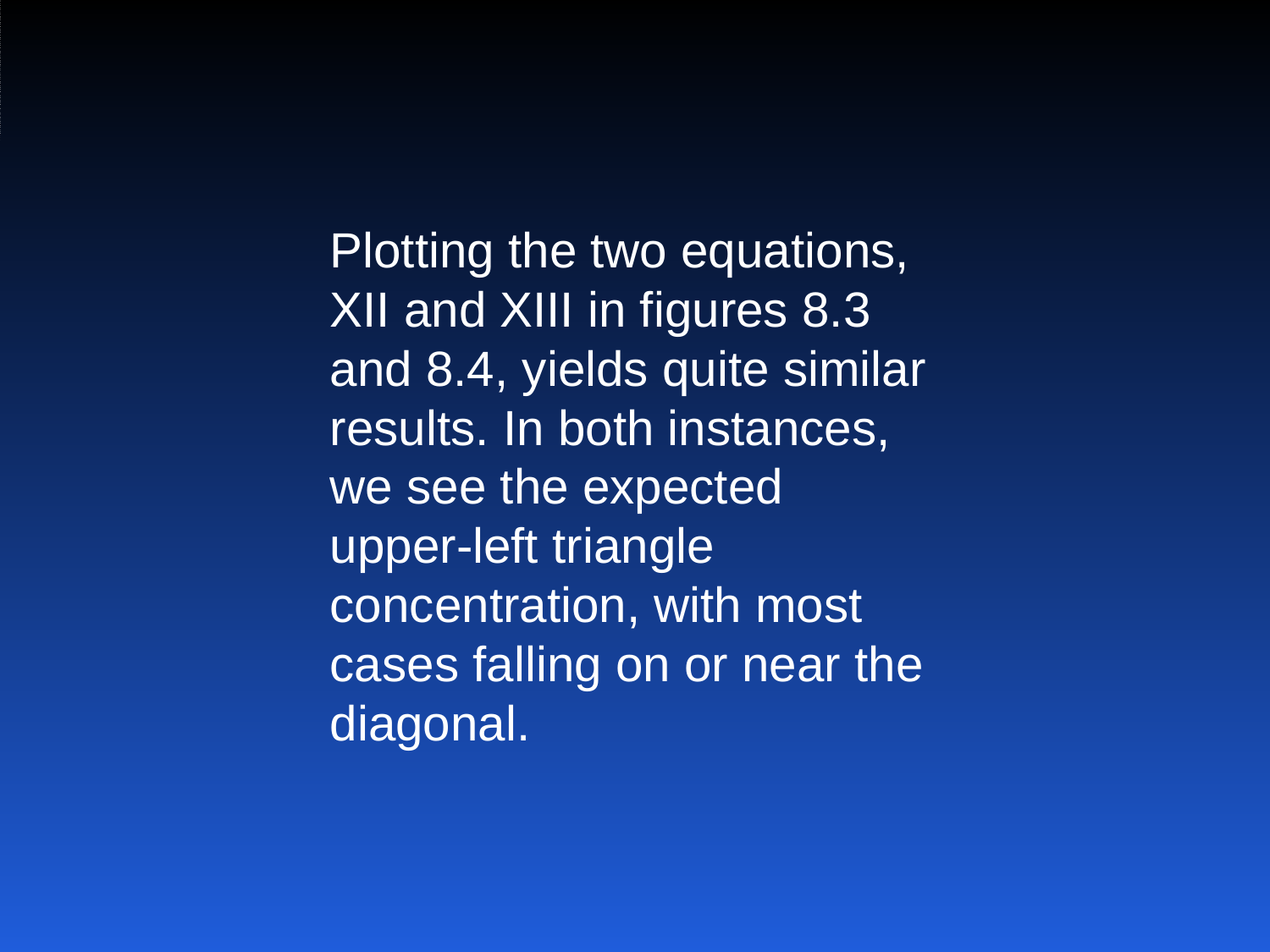

# Plotting the two equations, XII and XIII in figures 8.3 and 8.4, yields quite...
Plotting the two equations, XII and XIII in figures 8.3 and 8.4, yields quite similar results. In both instances, we see the expected upper-left triangle concentration, with most cases falling on or near the diagonal.